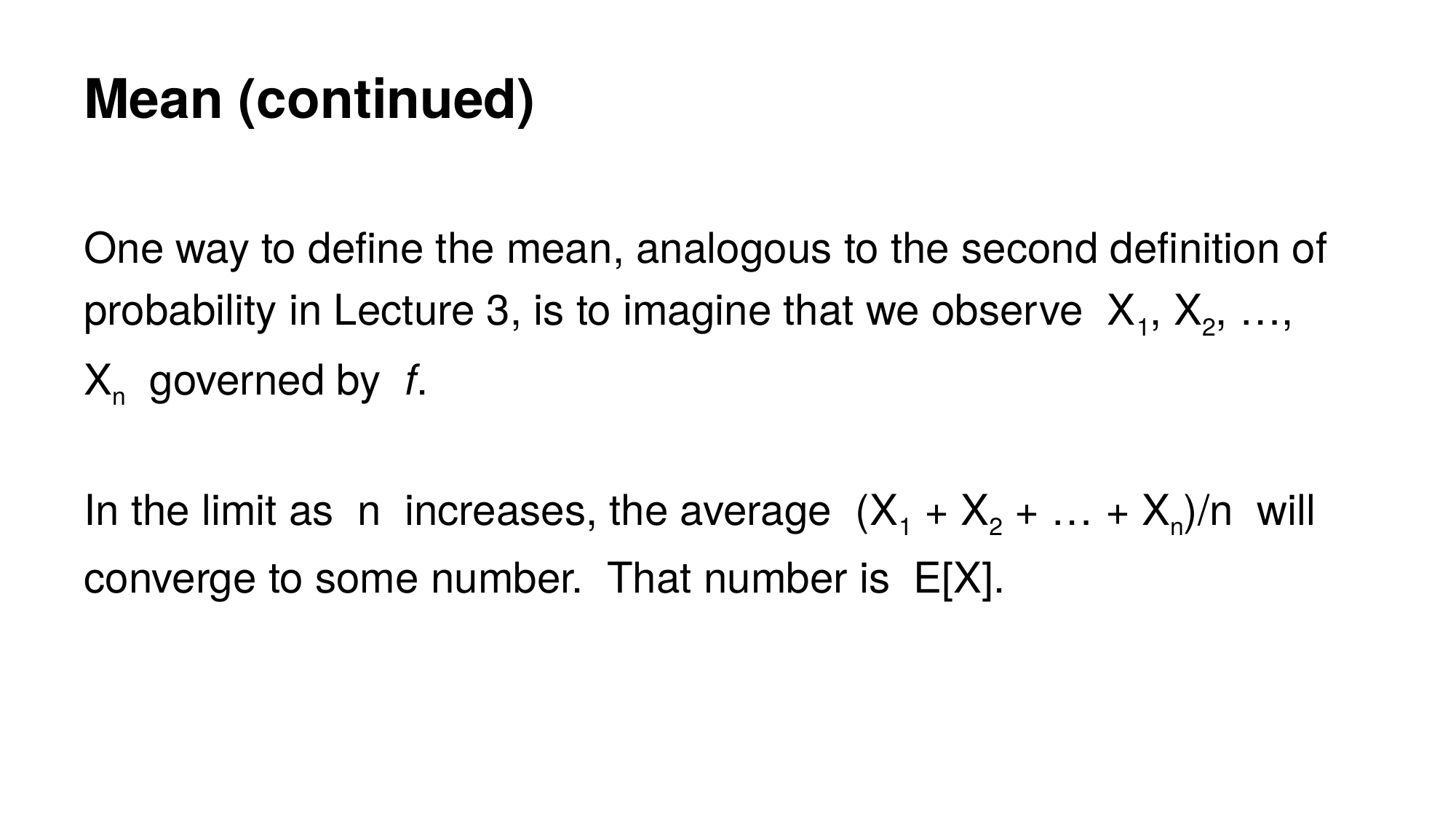

# Mean (continued)
One way to define the mean, analogous to the second definition of probability in Lecture 3, is to imagine that we observe  X1, X2, …, Xn  governed by  f.

In the limit as  n  increases, the average  (X1 + X2 + … + Xn)/n  will converge to some number.  That number is  E[X].